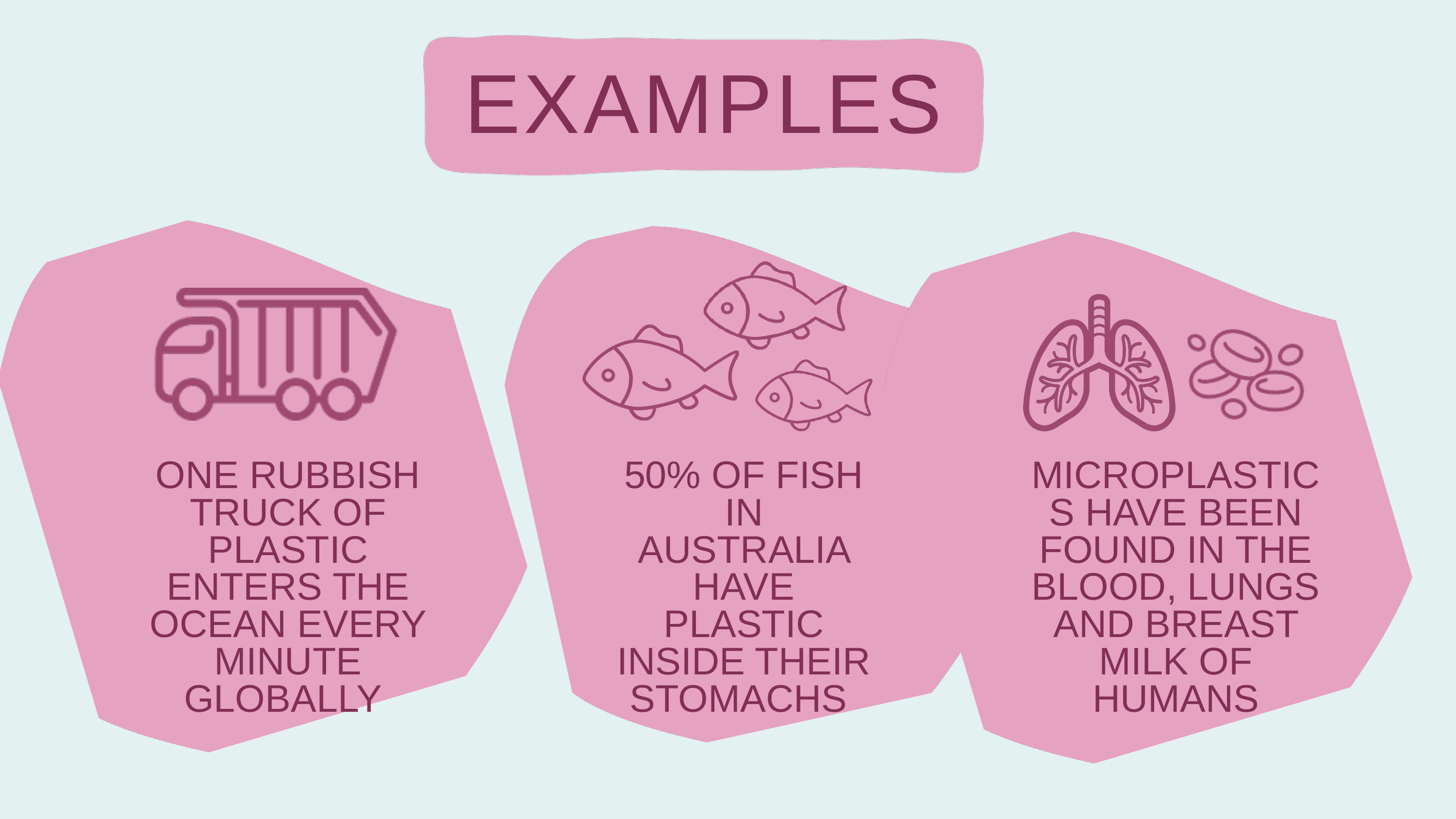

EXAMPLES

ONE RUBBISH TRUCK OF PLASTIC ENTERS THE OCEAN EVERY MINUTE GLOBALLY
50% OF FISH IN AUSTRALIA HAVE PLASTIC INSIDE THEIR STOMACHS
MICROPLASTICS HAVE BEEN FOUND IN THE BLOOD, LUNGS AND BREAST MILK OF HUMANS